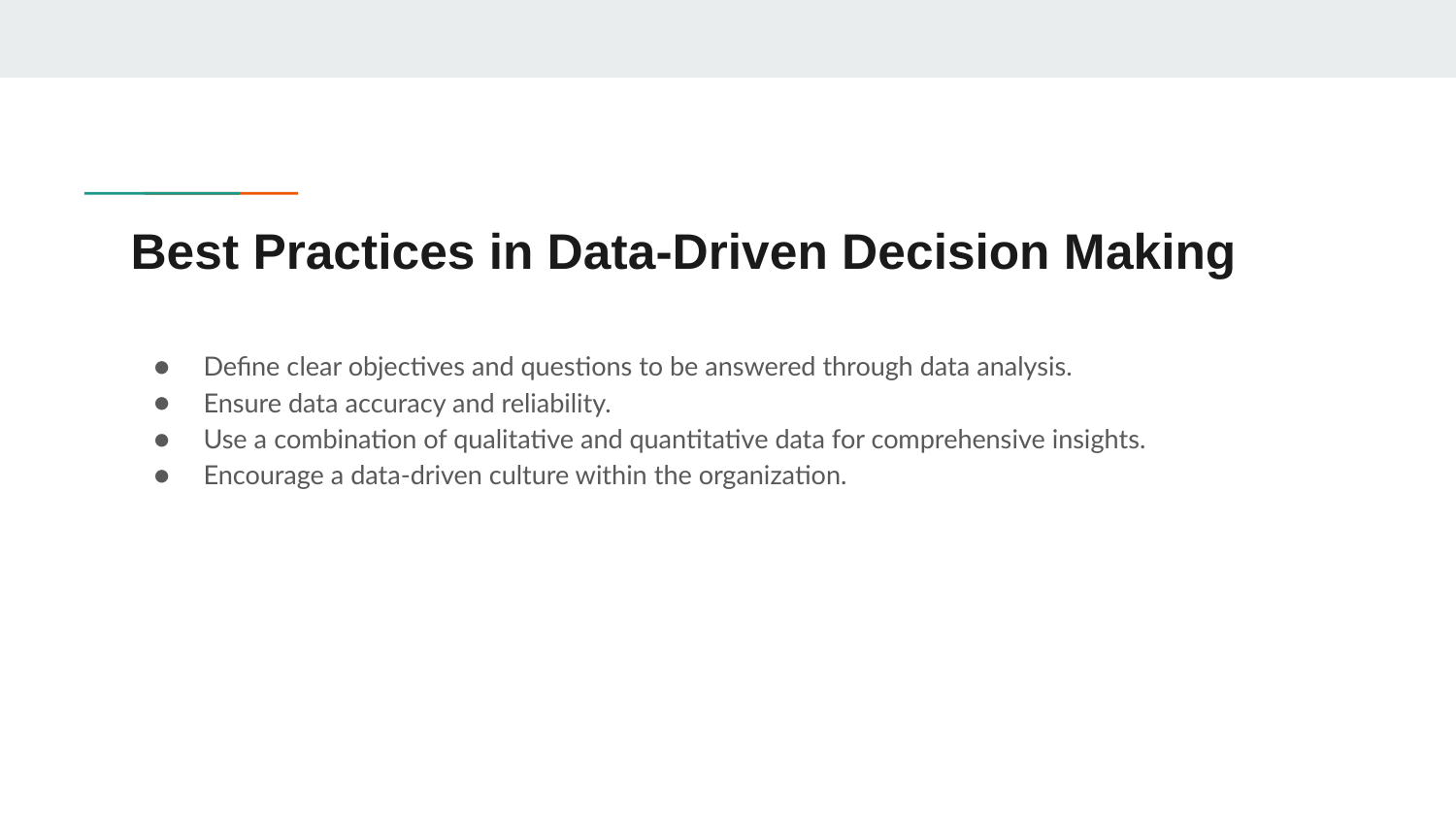

# Best Practices in Data-Driven Decision Making
Define clear objectives and questions to be answered through data analysis.
Ensure data accuracy and reliability.
Use a combination of qualitative and quantitative data for comprehensive insights.
Encourage a data-driven culture within the organization.